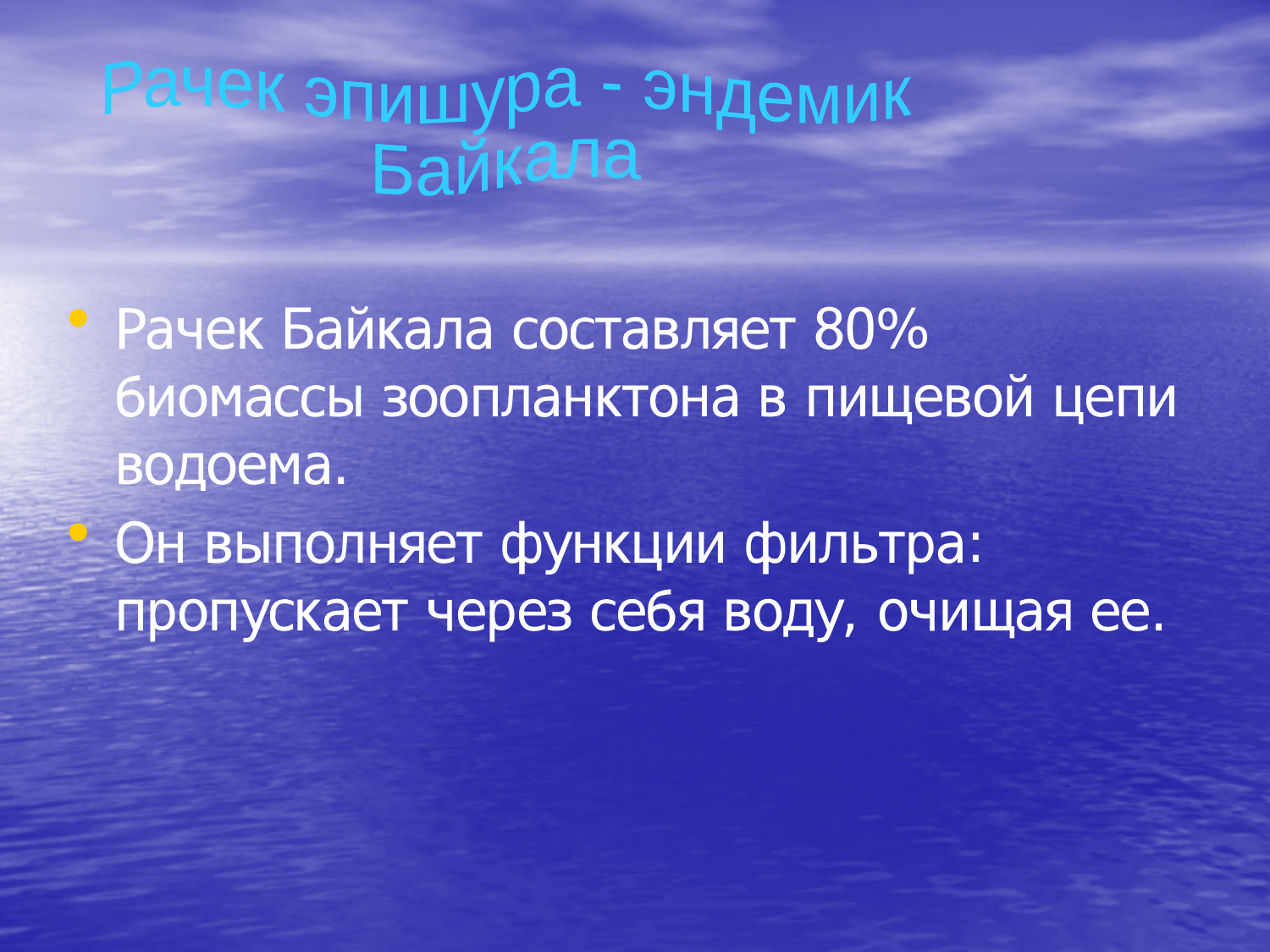

#
Рачек эпишура - эндемик
Байкала
Рачек Байкала составляет 80% биомассы зоопланктона в пищевой цепи водоема.
Он выполняет функции фильтра: пропускает через себя воду, очищая ее.